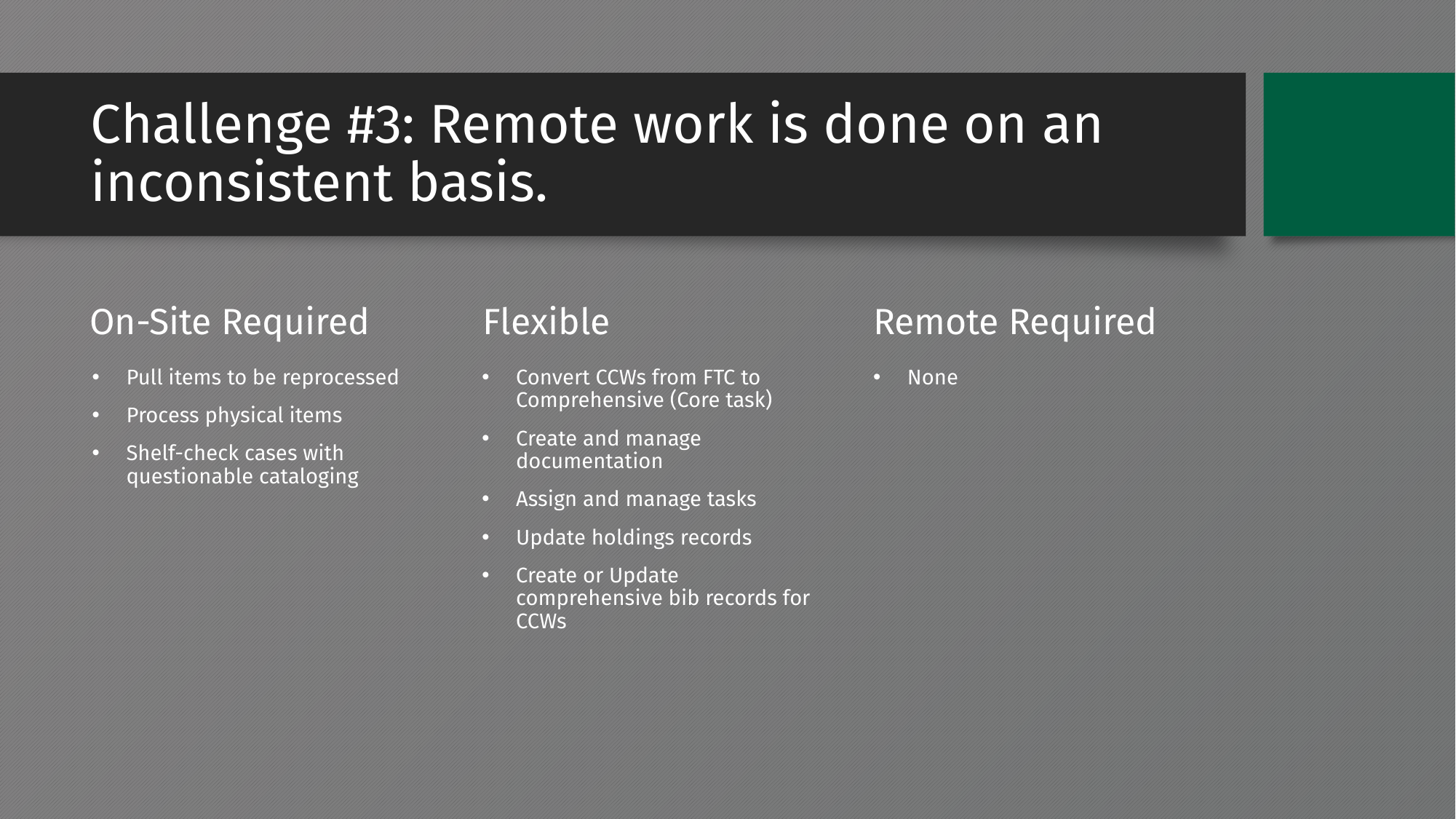

# Challenge #3: Remote work is done on an inconsistent basis.
On-Site Required
Flexible
Remote Required
Pull items to be reprocessed
Process physical items
Shelf-check cases with questionable cataloging
Convert CCWs from FTC to Comprehensive (Core task)
Create and manage documentation
Assign and manage tasks
Update holdings records
Create or Update comprehensive bib records for CCWs
None